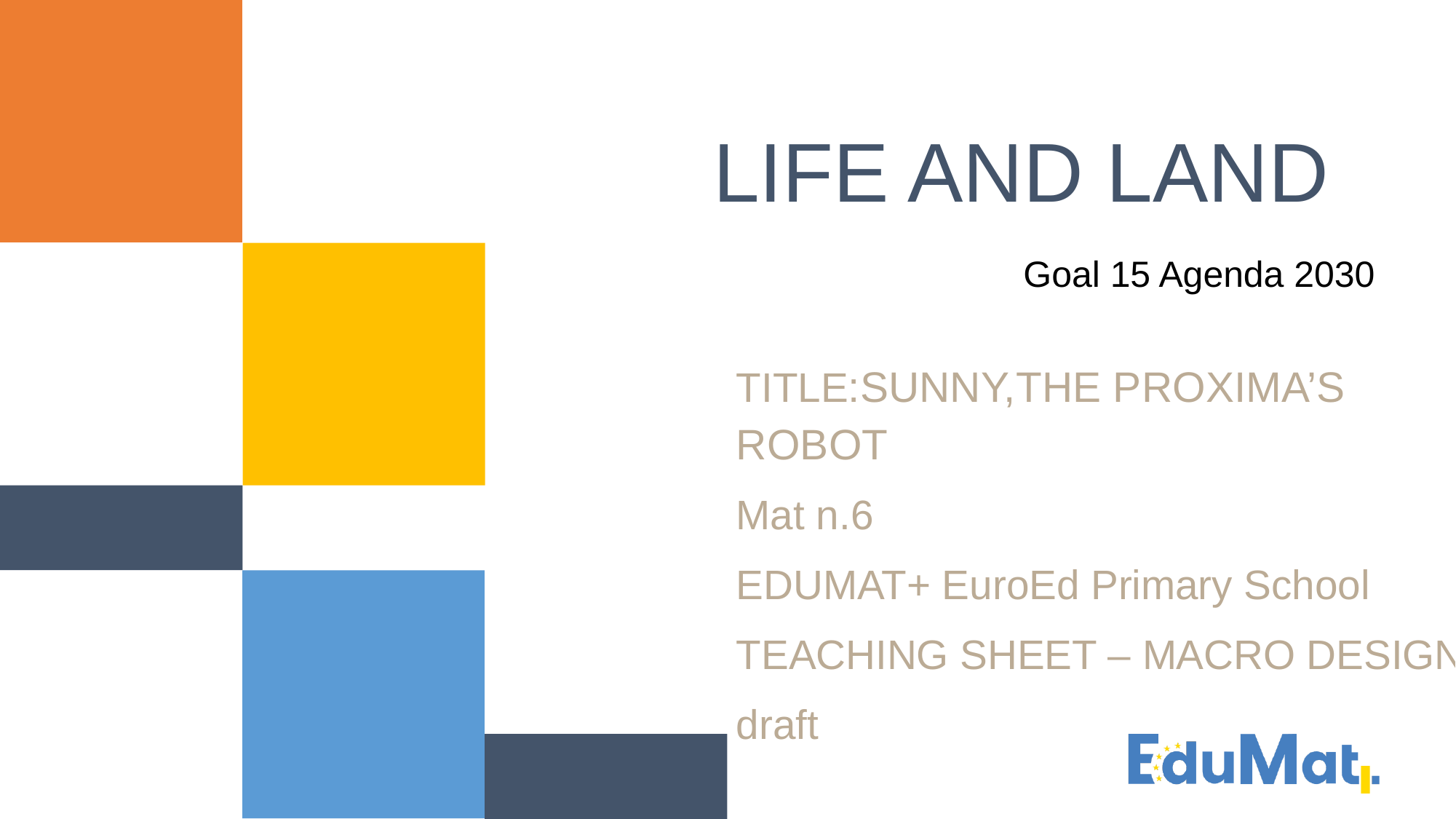

# LIFE AND LAND
Goal 15 Agenda 2030

TITLE:SUNNY,THE PROXIMA’S ROBOT
Mat n.6
EDUMAT+ EuroEd Primary School
TEACHING SHEET – MACRO DESIGN
draft